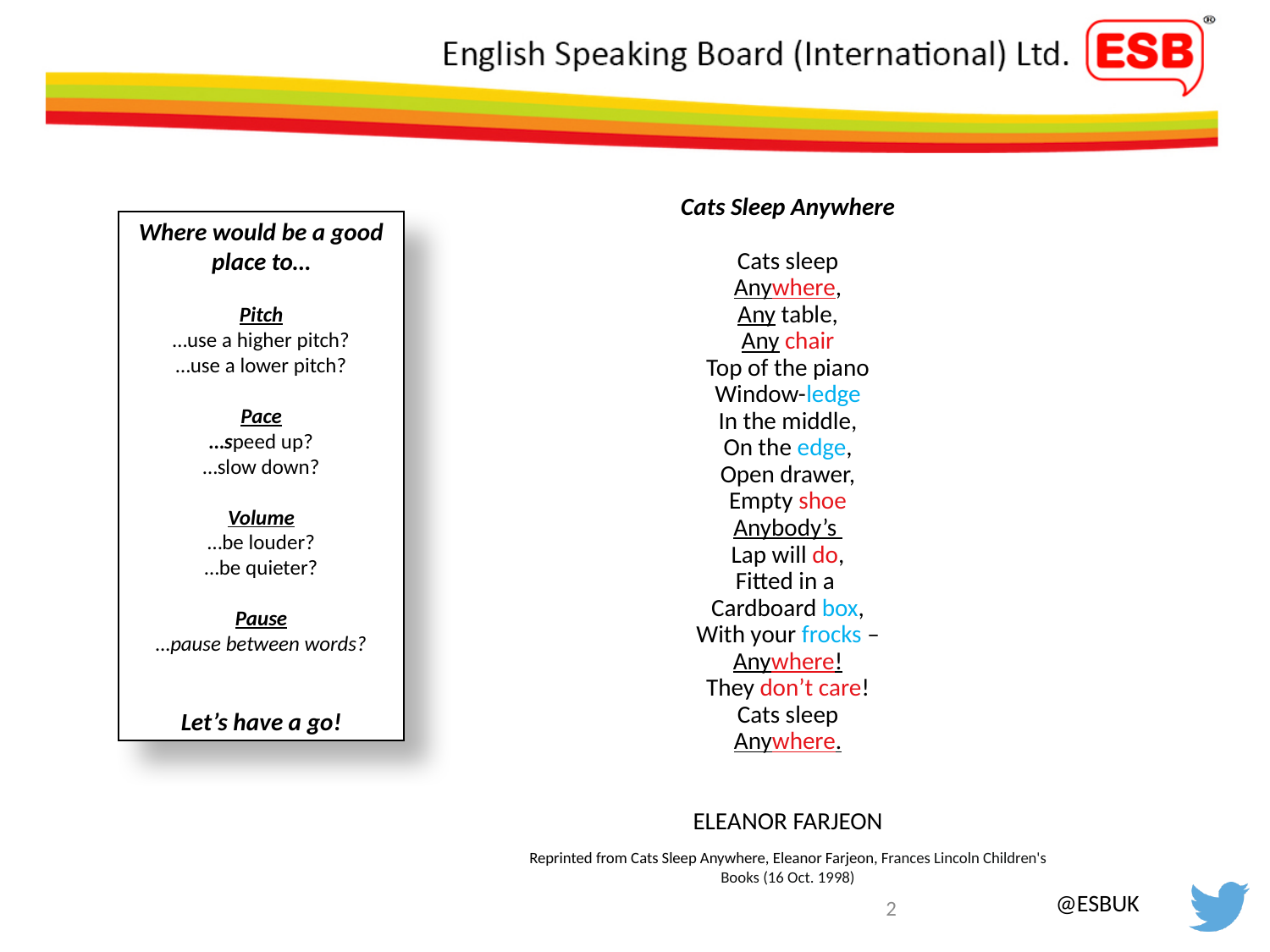

Cats Sleep Anywhere
Cats sleep
Anywhere,
Any table,
Any chair
Top of the piano
Window-ledge
In the middle,
On the edge,
Open drawer,
Empty shoe
Anybody’s
Lap will do,
Fitted in a
Cardboard box,
With your frocks –
Anywhere!
They don’t care!
Cats sleep
Anywhere.
ELEANOR FARJEON
Where would be a good place to…

Pitch
…use a higher pitch?
…use a lower pitch?

Pace
…speed up?
…slow down?

Volume
…be louder?
…be quieter?

Pause
…pause between words?

Let’s have a go!
Reprinted from Cats Sleep Anywhere, Eleanor Farjeon, Frances Lincoln Children's Books (16 Oct. 1998)
2